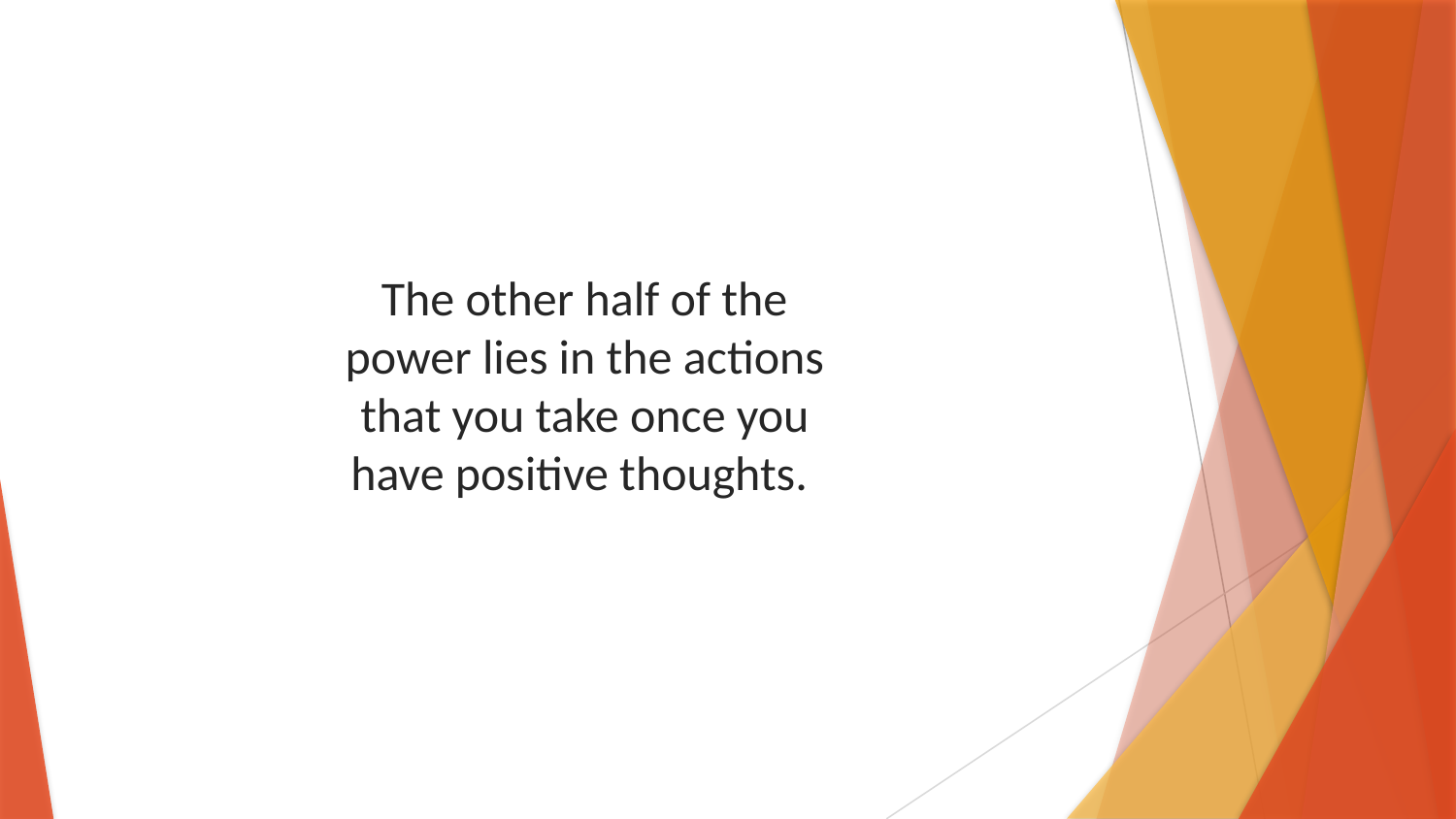

The other half of the power lies in the actions that you take once you have positive thoughts.